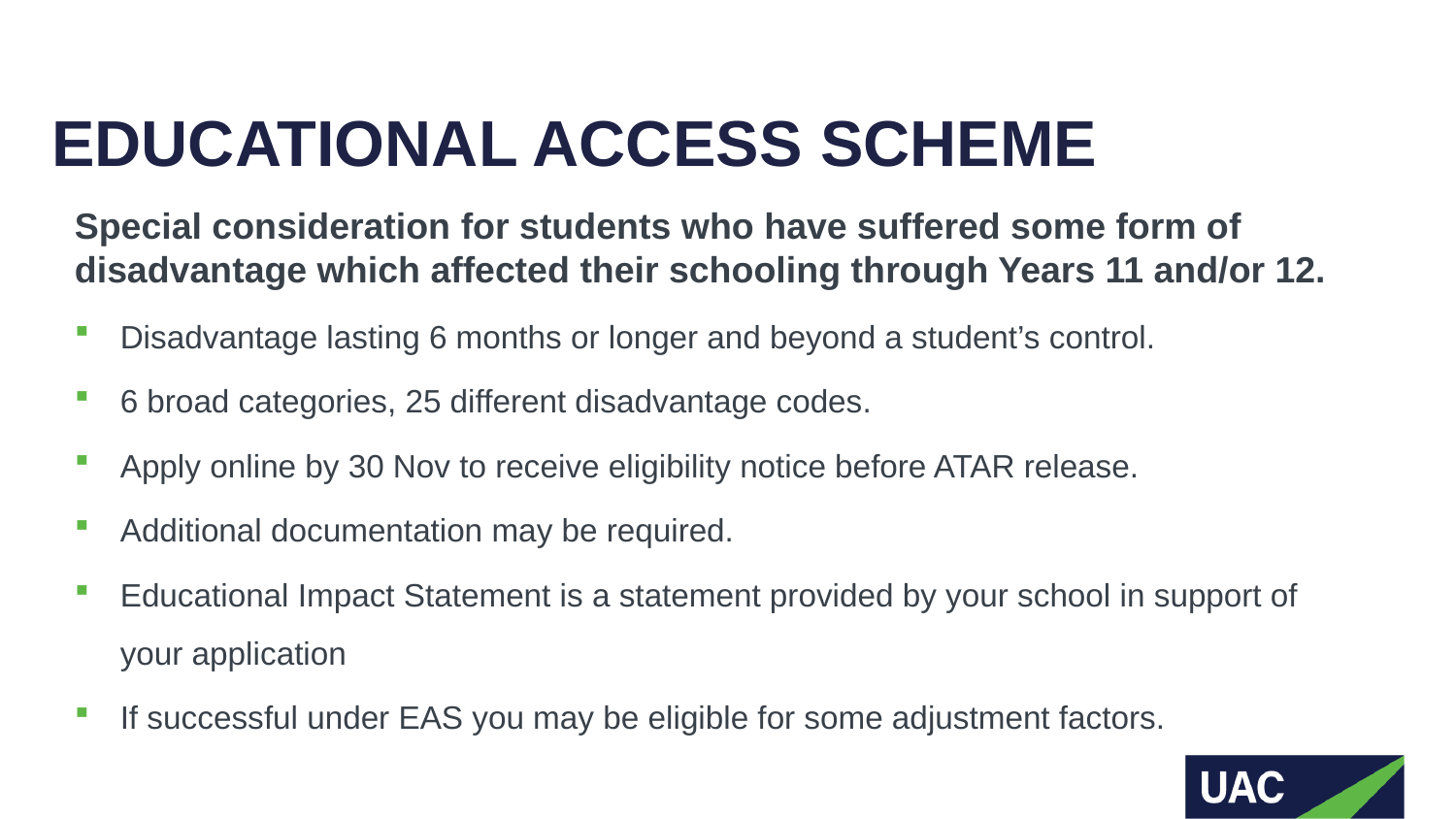

# EDUCATIONAL ACCESS SCHEME
Special consideration for students who have suffered some form of disadvantage which affected their schooling through Years 11 and/or 12.
Disadvantage lasting 6 months or longer and beyond a student’s control.
6 broad categories, 25 different disadvantage codes.
Apply online by 30 Nov to receive eligibility notice before ATAR release.
Additional documentation may be required.
Educational Impact Statement is a statement provided by your school in support of your application
If successful under EAS you may be eligible for some adjustment factors.